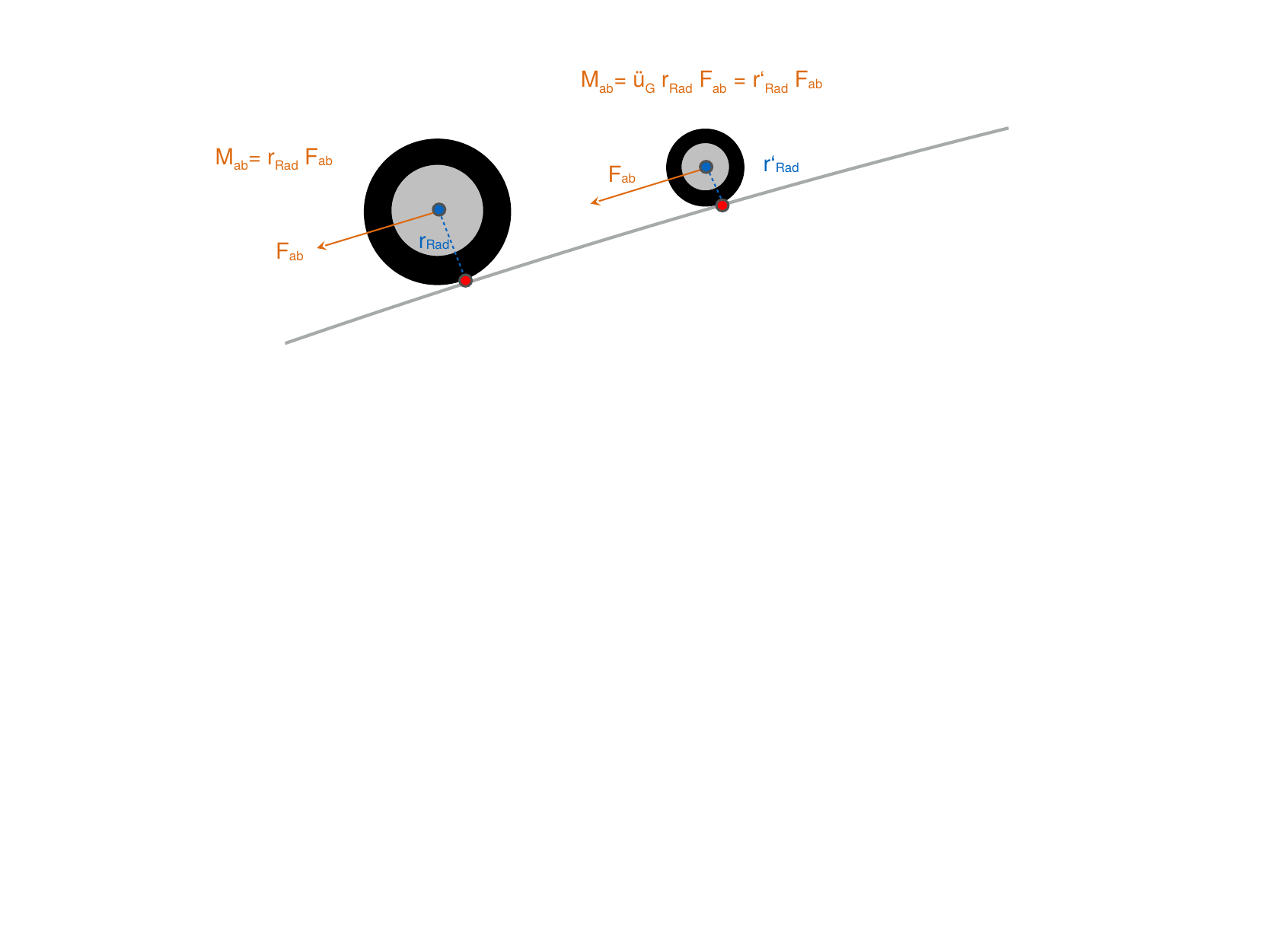

Mab= üG rRad Fab = r‘Rad Fab
r‘Rad
Mab= rRad Fab

Fab

rRad

Fab